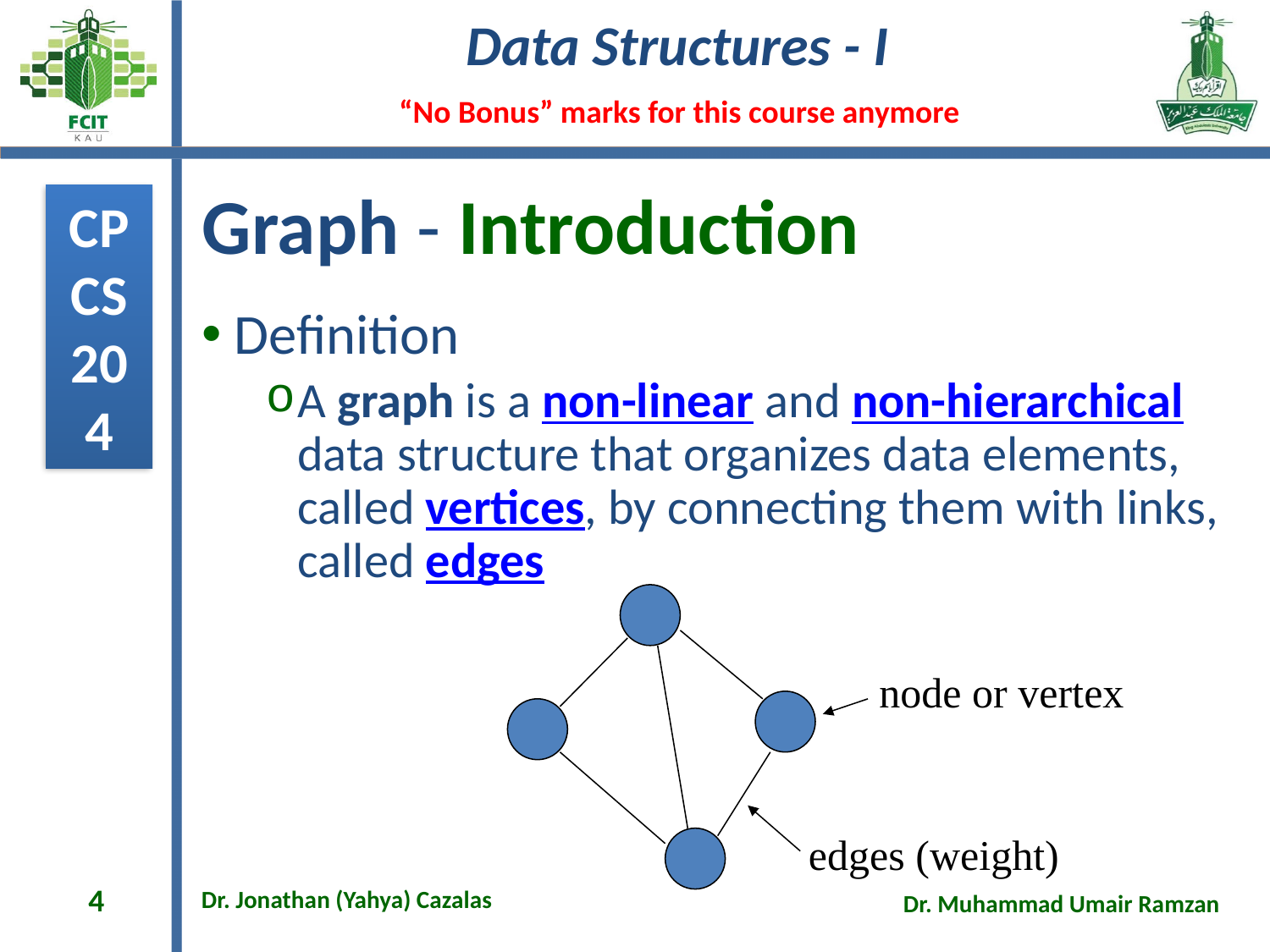

# Graph - Introduction
Definition
A graph is a non-linear and non-hierarchical data structure that organizes data elements, called vertices, by connecting them with links, called edges

node or vertex

edges (weight)
4